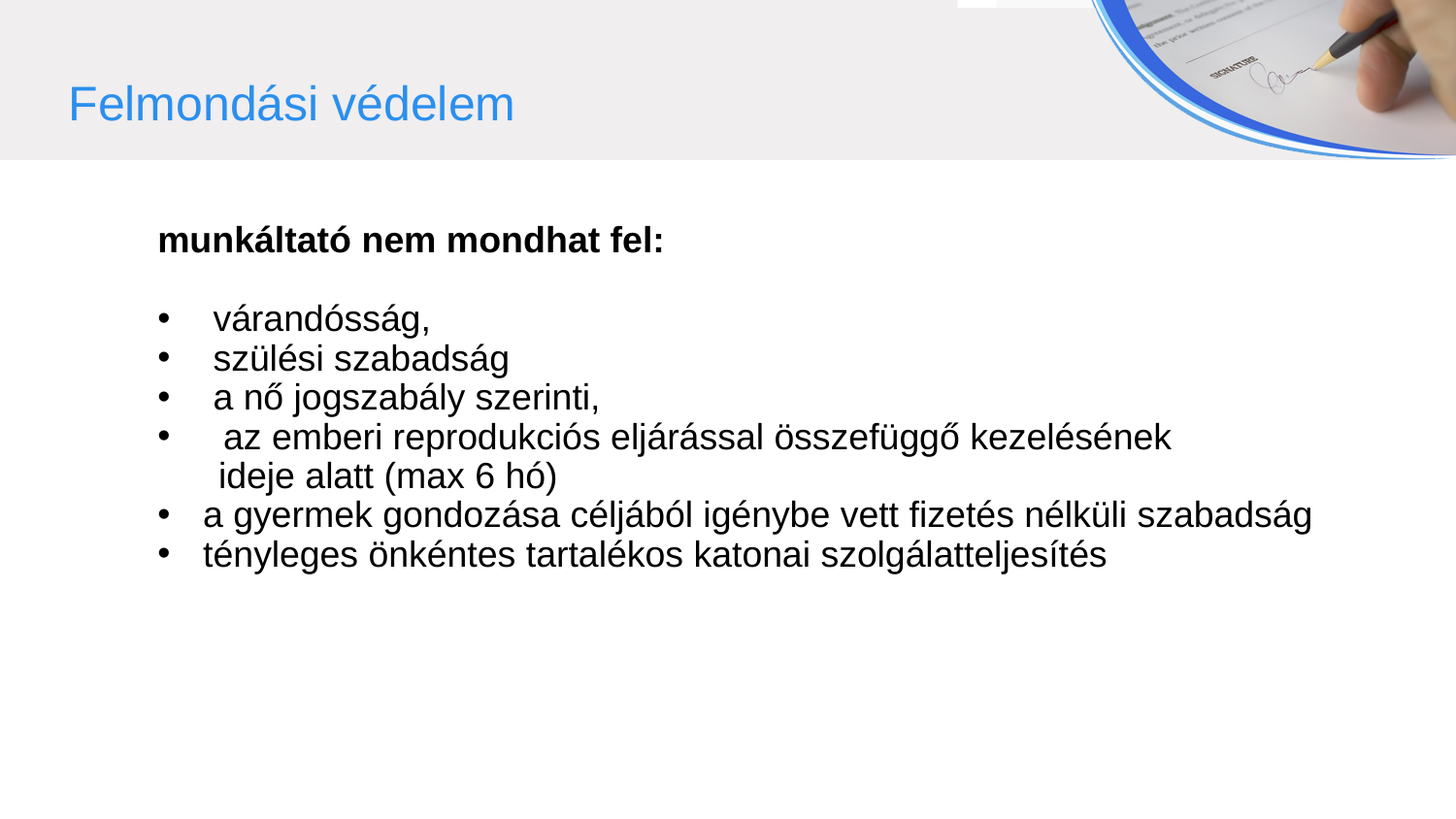

Felmondási védelem
munkáltató nem mondhat fel:

 várandósság,
 szülési szabadság
 a nő jogszabály szerinti,
  az emberi reprodukciós eljárással összefüggő kezelésének
      ideje alatt (max 6 hó)
a gyermek gondozása céljából igénybe vett fizetés nélküli szabadság
tényleges önkéntes tartalékos katonai szolgálatteljesítés